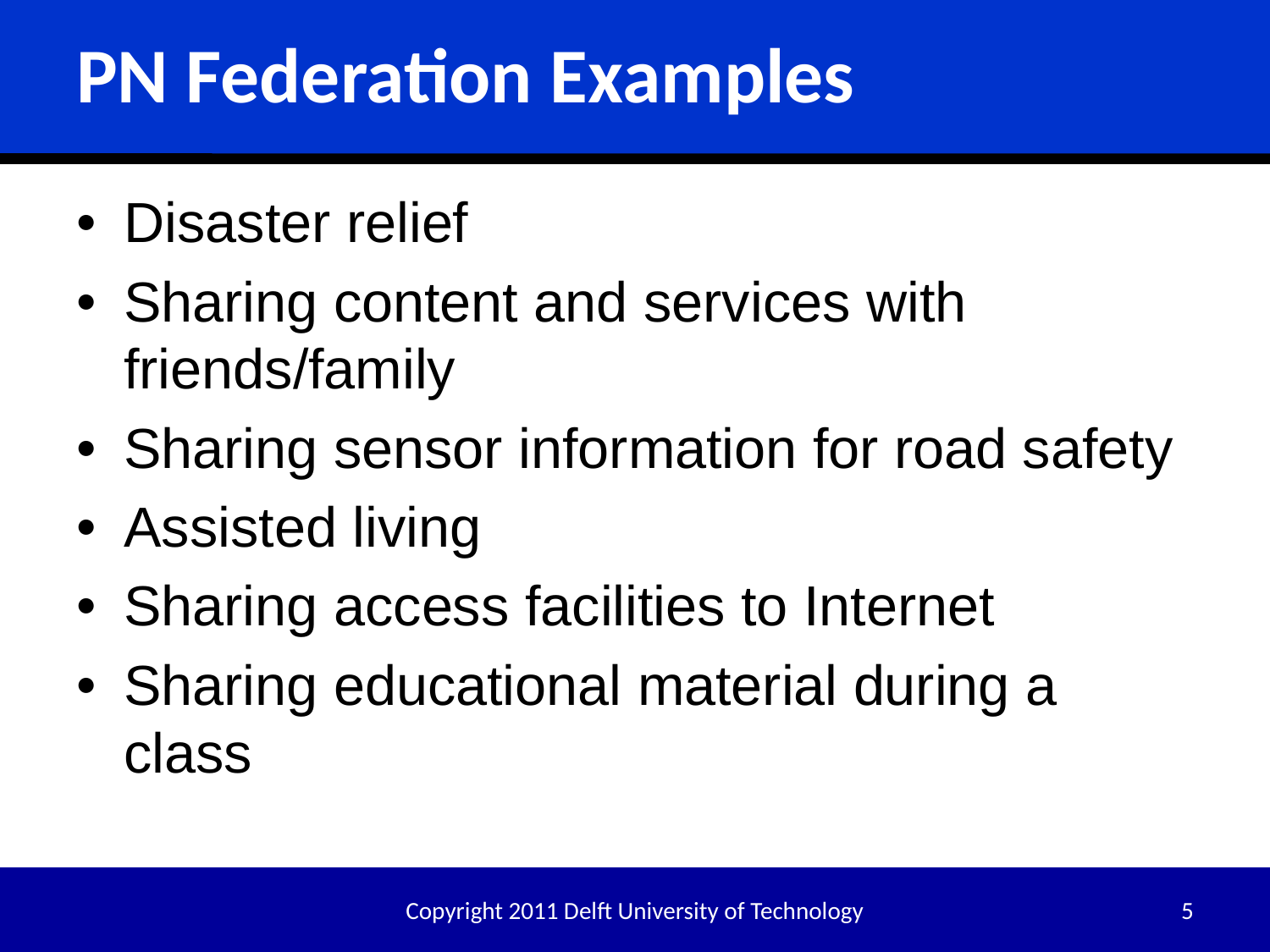

# PN Federation Examples
Disaster relief
Sharing content and services with friends/family
Sharing sensor information for road safety
Assisted living
Sharing access facilities to Internet
Sharing educational material during a class
Copyright 2011 Delft University of Technology
5